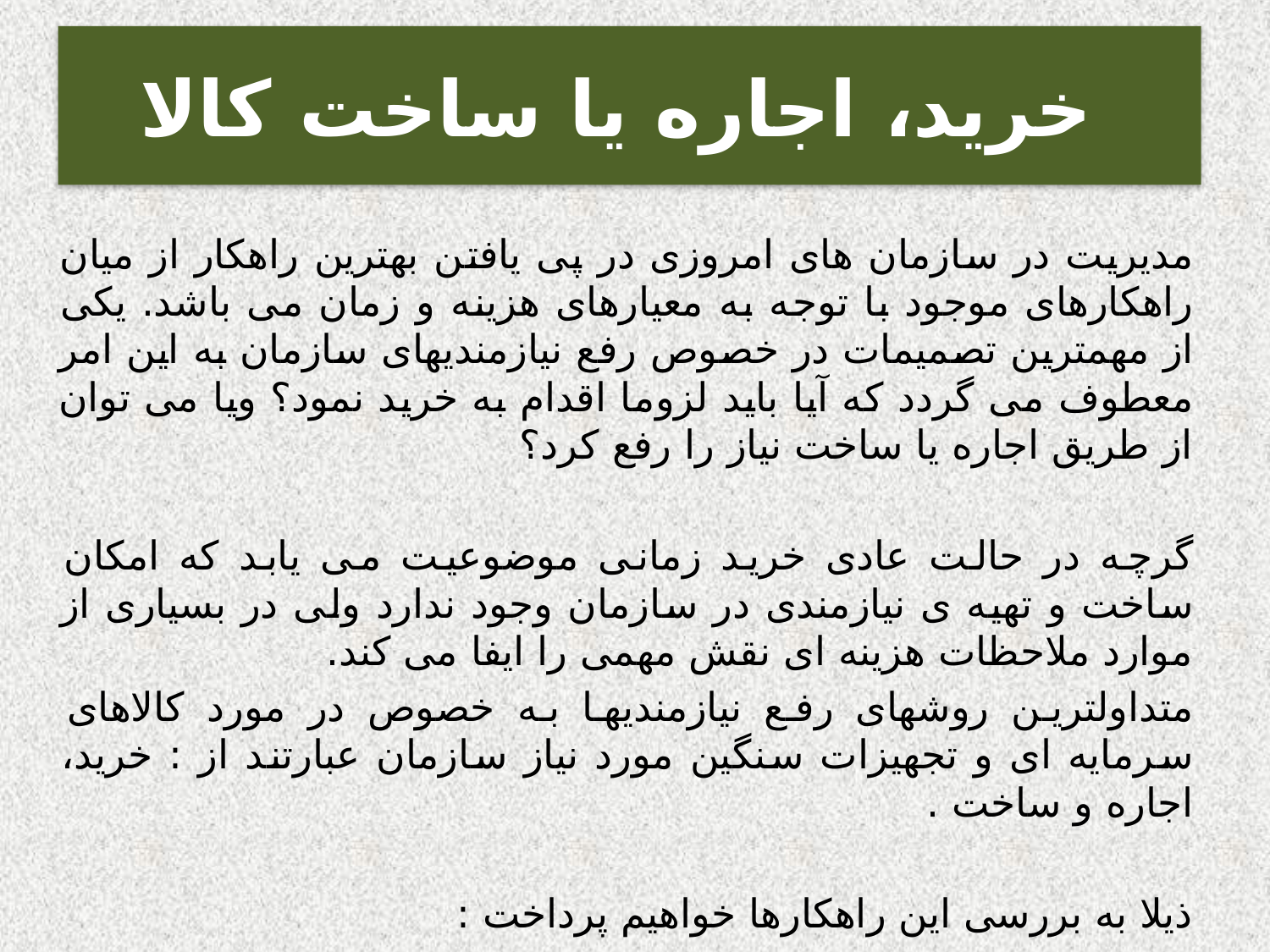

# خرید، اجاره یا ساخت کالا
مدیریت در سازمان های امروزی در پی یافتن بهترین راهکار از میان راهکارهای موجود با توجه به معیارهای هزینه و زمان می باشد. یکی از مهمترین تصمیمات در خصوص رفع نیازمندیهای سازمان به این امر معطوف می گردد که آیا باید لزوما اقدام به خرید نمود؟ ویا می توان از طریق اجاره یا ساخت نیاز را رفع کرد؟

گرچه در حالت عادی خرید زمانی موضوعیت می یابد که امکان ساخت و تهیه ی نیازمندی در سازمان وجود ندارد ولی در بسیاری از موارد ملاحظات هزینه ای نقش مهمی را ایفا می کند.
متداولترین روشهای رفع نیازمندیها به خصوص در مورد کالاهای سرمایه ای و تجهیزات سنگین مورد نیاز سازمان عبارتند از : خرید، اجاره و ساخت .

ذیلا به بررسی این راهکارها خواهیم پرداخت :